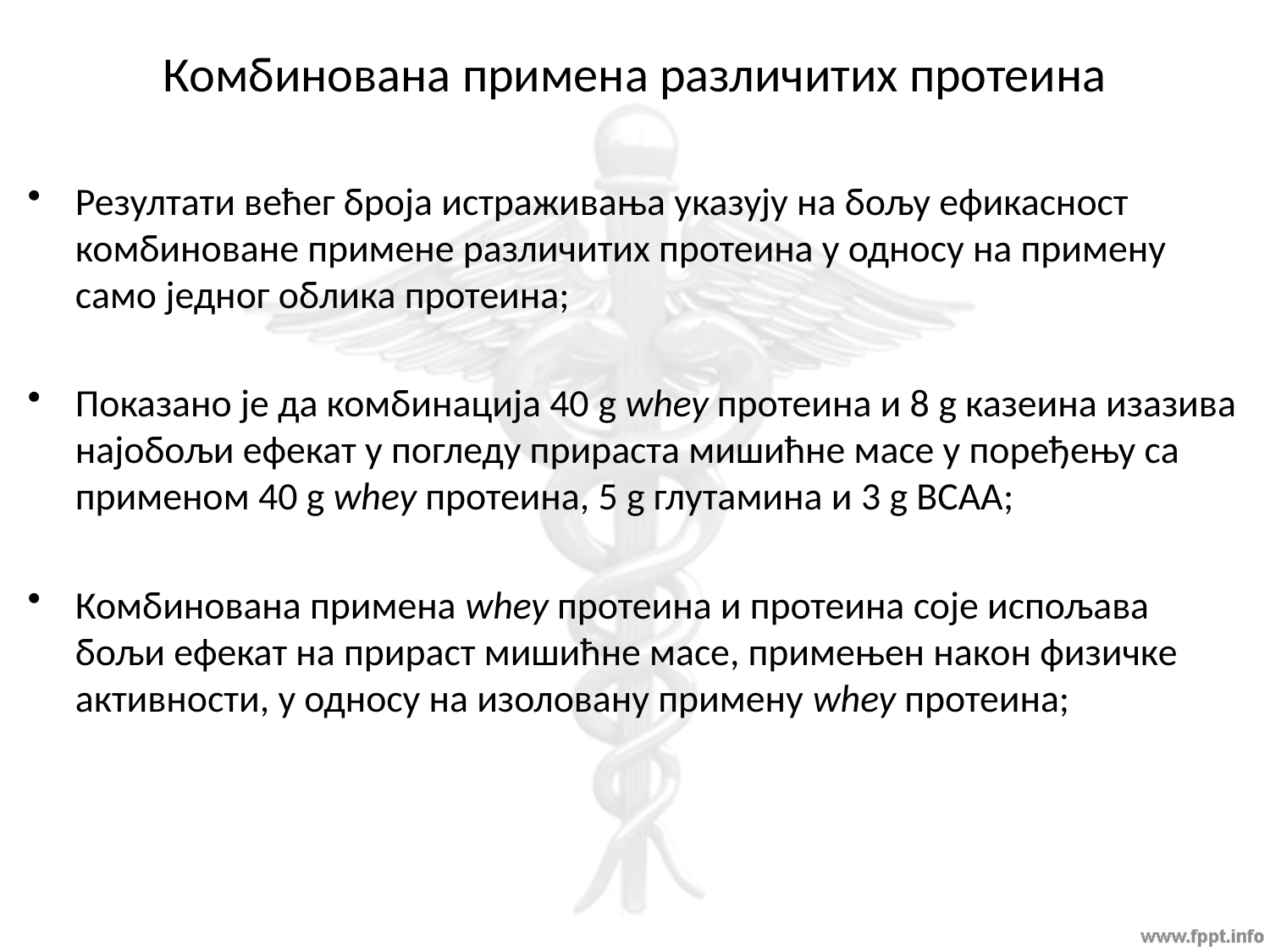

# Комбинована примена различитих протеина

Резултати већег броја истраживања указују на бољу ефикасност комбиноване примене различитих протеина у односу на примену само једног облика протеина;

Показано је да комбинација 40 g whey протеина и 8 g казеина изазива најобољи ефекат у погледу прираста мишићне масе у поређењу са применом 40 g whey протеина, 5 g глутамина и 3 g BCAA;

Комбинована примена whey протеина и протеина соје испољава бољи ефекат на прираст мишићне масе, примењен након физичке активности, у односу на изоловану примену whey протеина;